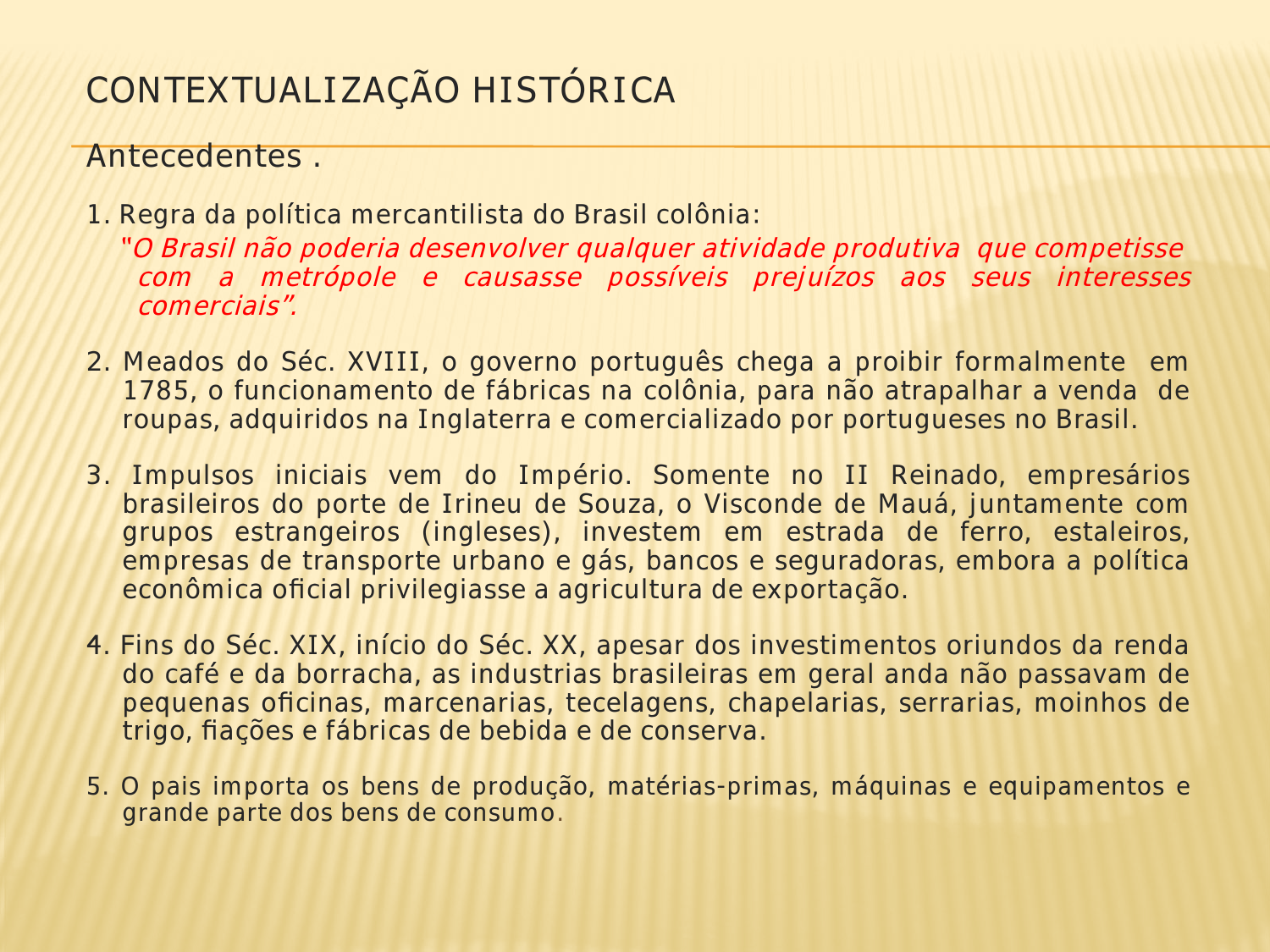

CONTEXTUALIZAÇÃO HISTÓRICA

Antecedentes .

1. Regra da política mercantilista do Brasil colônia:
    “O Brasil não poderia desenvolver qualquer atividade produtiva  que competisse  com a metrópole e causasse possíveis prejuízos aos seus interesses comerciais”.

2. Meados do Séc. XVIII, o governo português chega a proibir formalmente  em 1785, o funcionamento de fábricas na colônia, para não atrapalhar a venda  de roupas, adquiridos na Inglaterra e comercializado por portugueses no Brasil.

3. Impulsos iniciais vem do Império. Somente no II Reinado, empresários brasileiros do porte de Irineu de Souza, o Visconde de Mauá, juntamente com grupos estrangeiros (ingleses), investem em estrada de ferro, estaleiros, empresas de transporte urbano e gás, bancos e seguradoras, embora a política econômica oficial privilegiasse a agricultura de exportação.

4. Fins do Séc. XIX, início do Séc. XX, apesar dos investimentos oriundos da renda do café e da borracha, as industrias brasileiras em geral anda não passavam de pequenas oficinas, marcenarias, tecelagens, chapelarias, serrarias, moinhos de trigo, fiações e fábricas de bebida e de conserva.

5. O pais importa os bens de produção, matérias-primas, máquinas e equipamentos e grande parte dos bens de consumo.